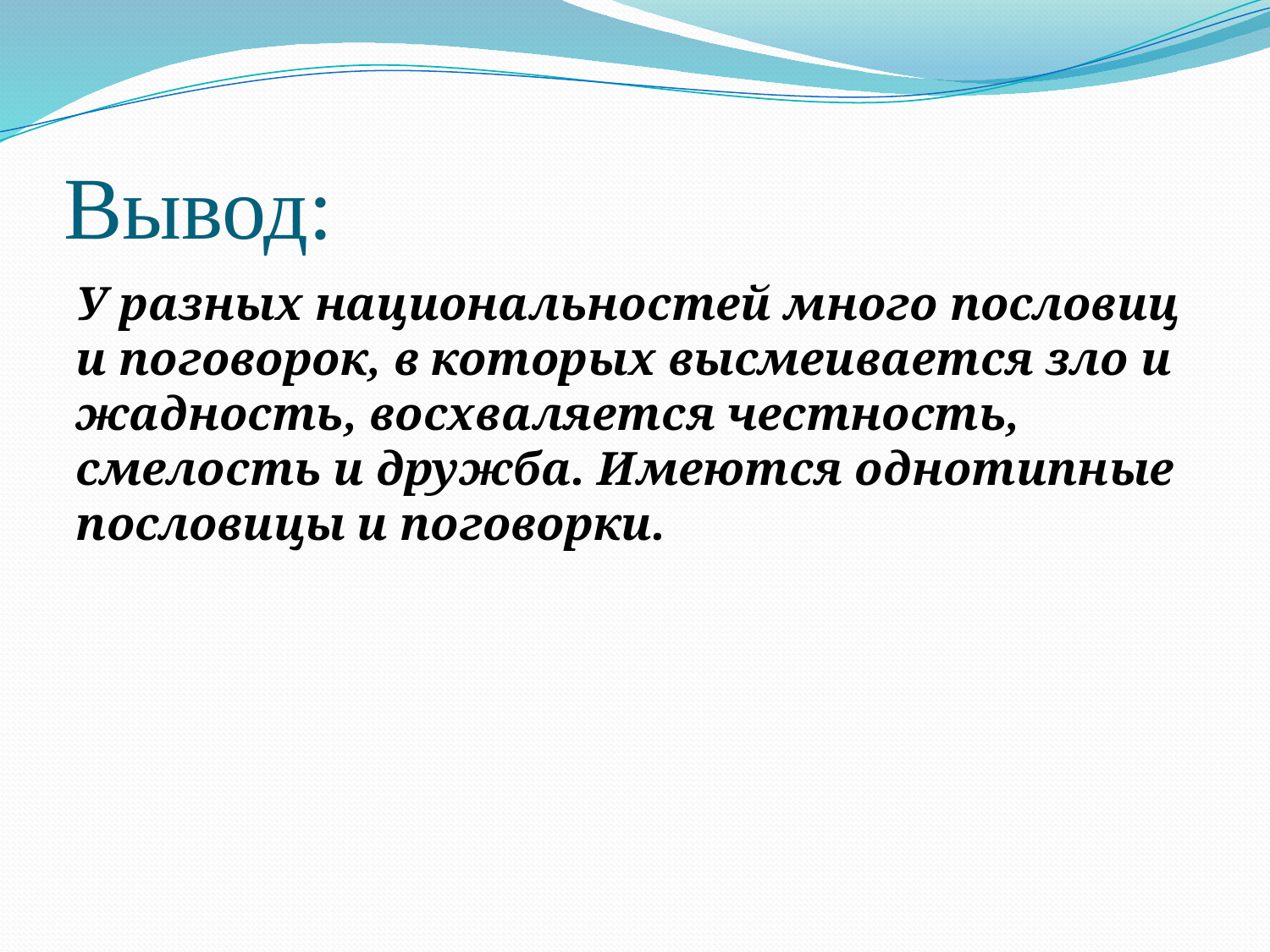

# Вывод:
У разных национальностей много пословиц и поговорок, в которых высмеивается зло и жадность, восхваляется честность, смелость и дружба. Имеются однотипные пословицы и поговорки.